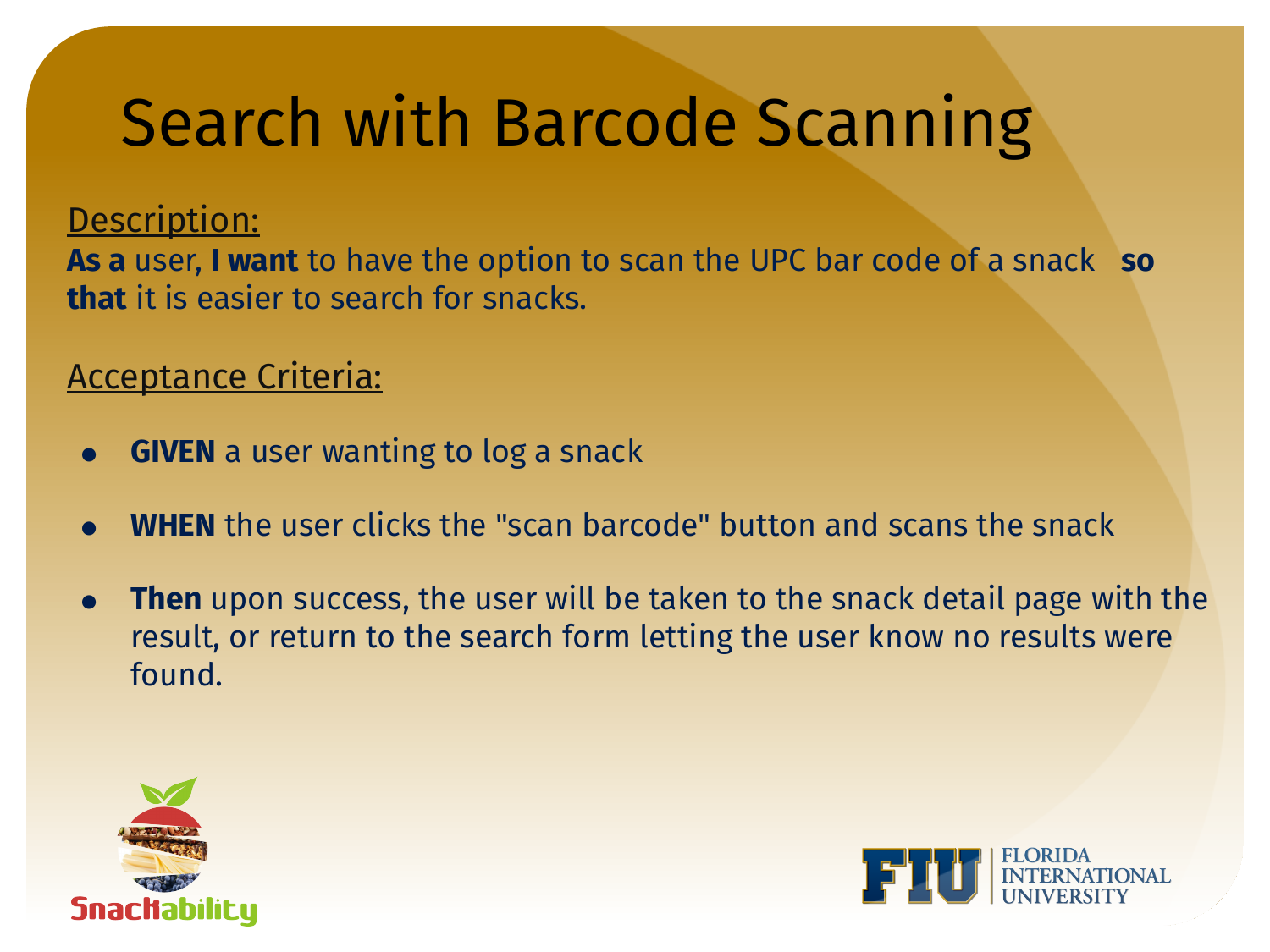

# Search with Barcode Scanning
Description:
As a user, I want to have the option to scan the UPC bar code of a snack   so that it is easier to search for snacks.

Acceptance Criteria:
GIVEN a user wanting to log a snack
WHEN the user clicks the "scan barcode" button and scans the snack
Then upon success, the user will be taken to the snack detail page with the result, or return to the search form letting the user know no results were found.